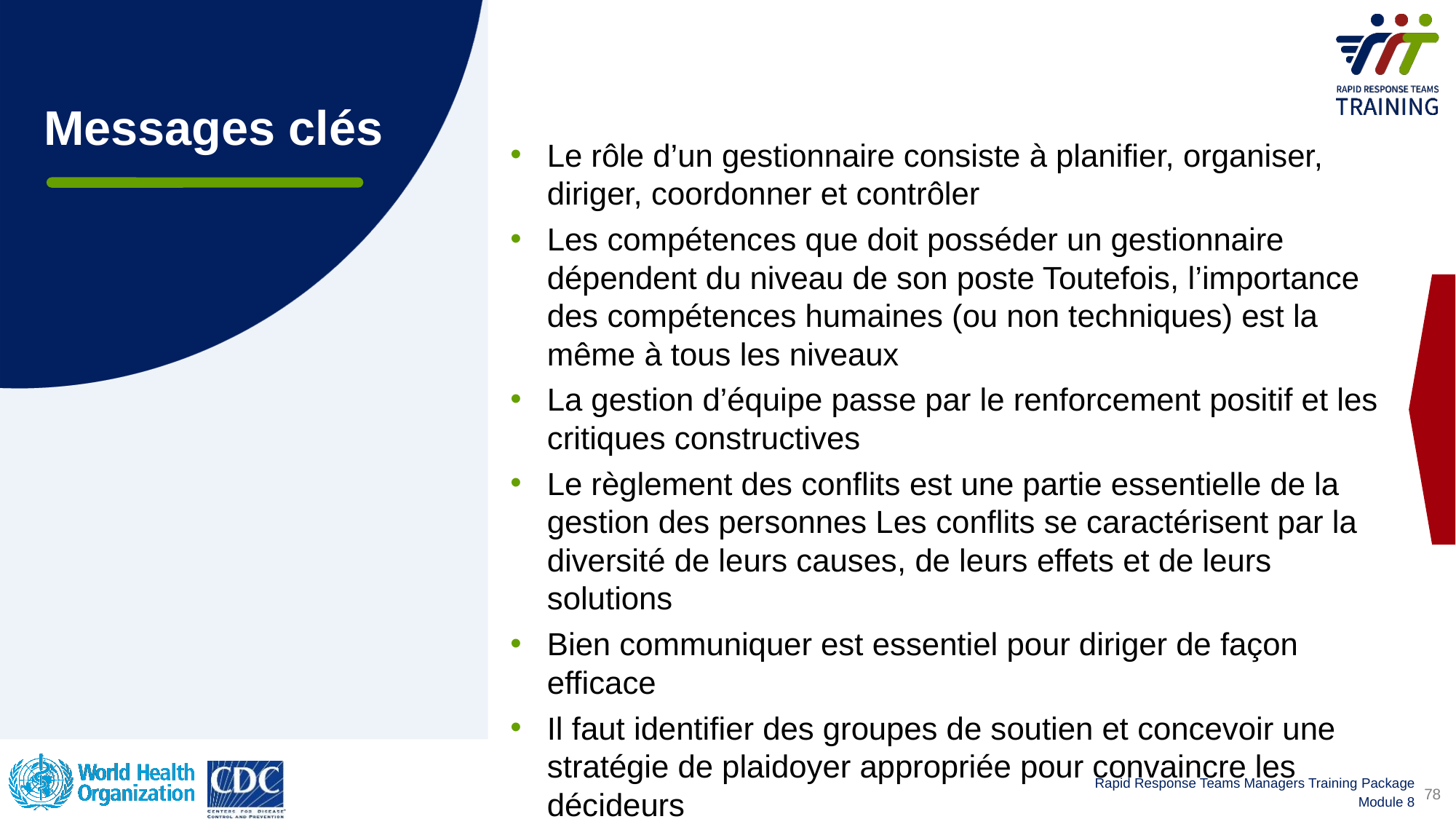

# Messages clés
Le rôle d’un gestionnaire consiste à planifier, organiser, diriger, coordonner et contrôler
Les compétences que doit posséder un gestionnaire dépendent du niveau de son poste Toutefois, l’importance des compétences humaines (ou non techniques) est la même à tous les niveaux
La gestion d’équipe passe par le renforcement positif et les critiques constructives
Le règlement des conflits est une partie essentielle de la gestion des personnes Les conflits se caractérisent par la diversité de leurs causes, de leurs effets et de leurs solutions
Bien communiquer est essentiel pour diriger de façon efficace
Il faut identifier des groupes de soutien et concevoir une stratégie de plaidoyer appropriée pour convaincre les décideurs
78